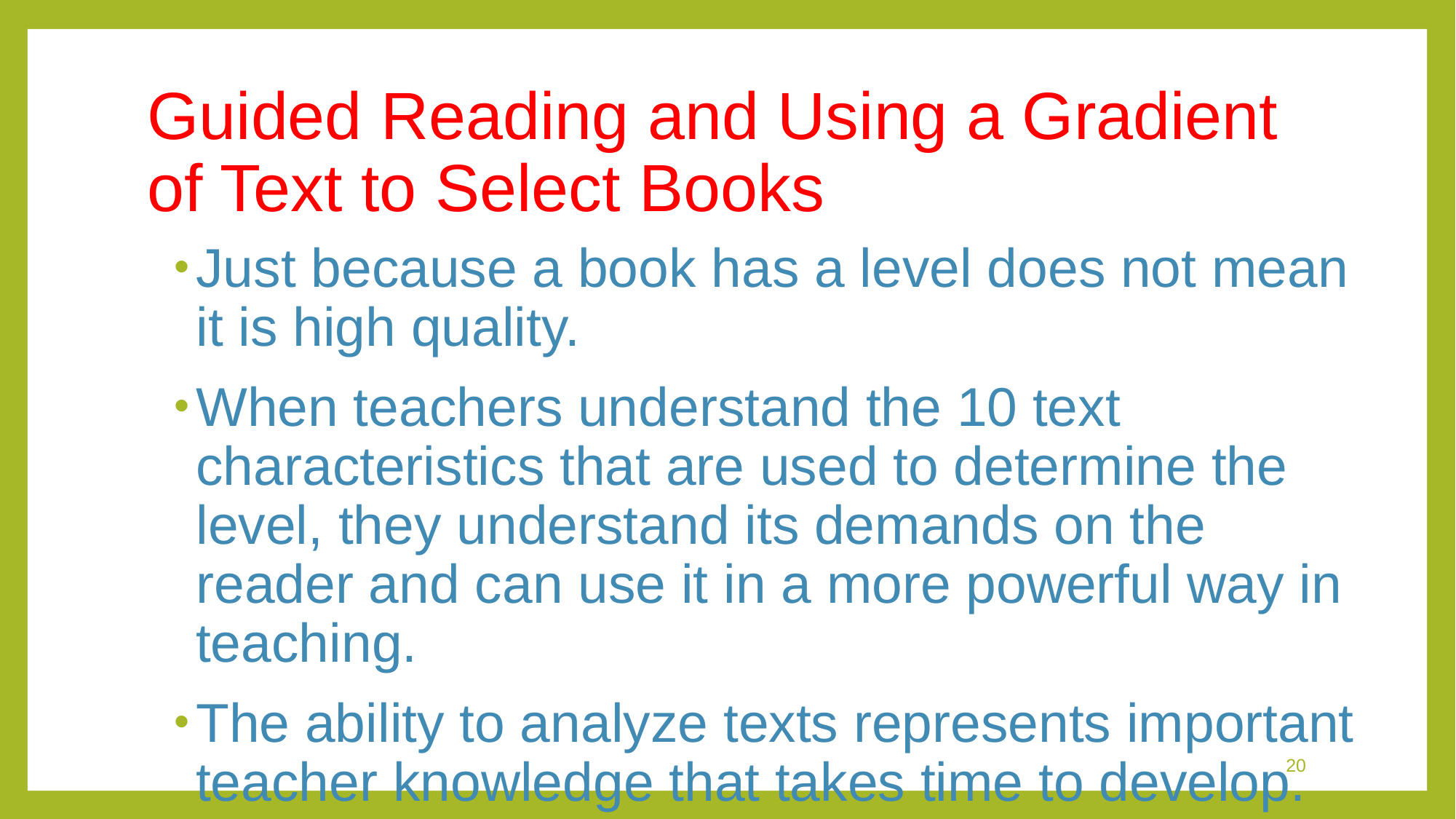

# Guided Reading and Using a Gradient of Text to Select Books
Just because a book has a level does not mean it is high quality.
When teachers understand the 10 text characteristics that are used to determine the level, they understand its demands on the reader and can use it in a more powerful way in teaching.
The ability to analyze texts represents important teacher knowledge that takes time to develop.

20